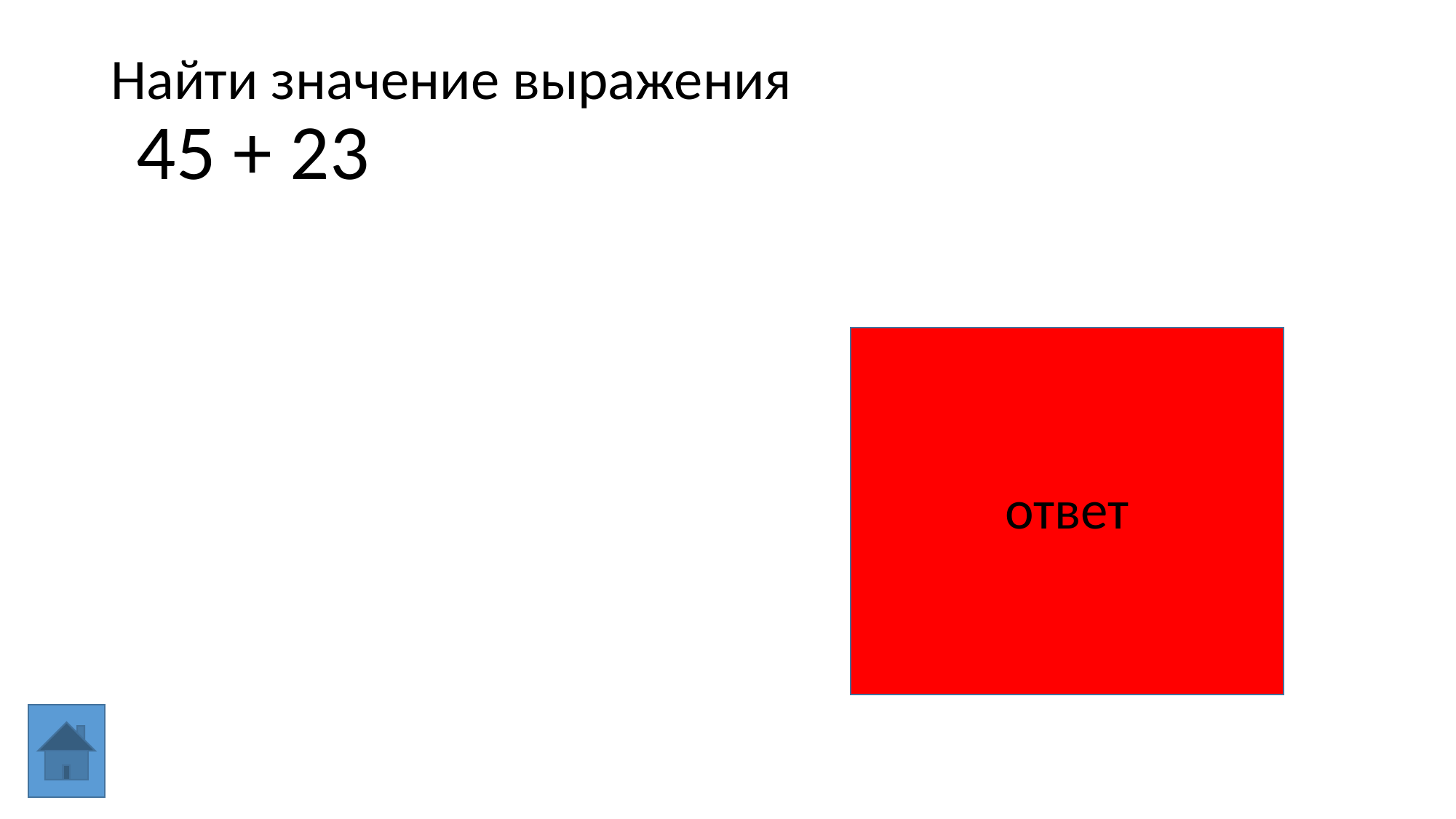

# Найти значение выражения  45 + 23

ответ